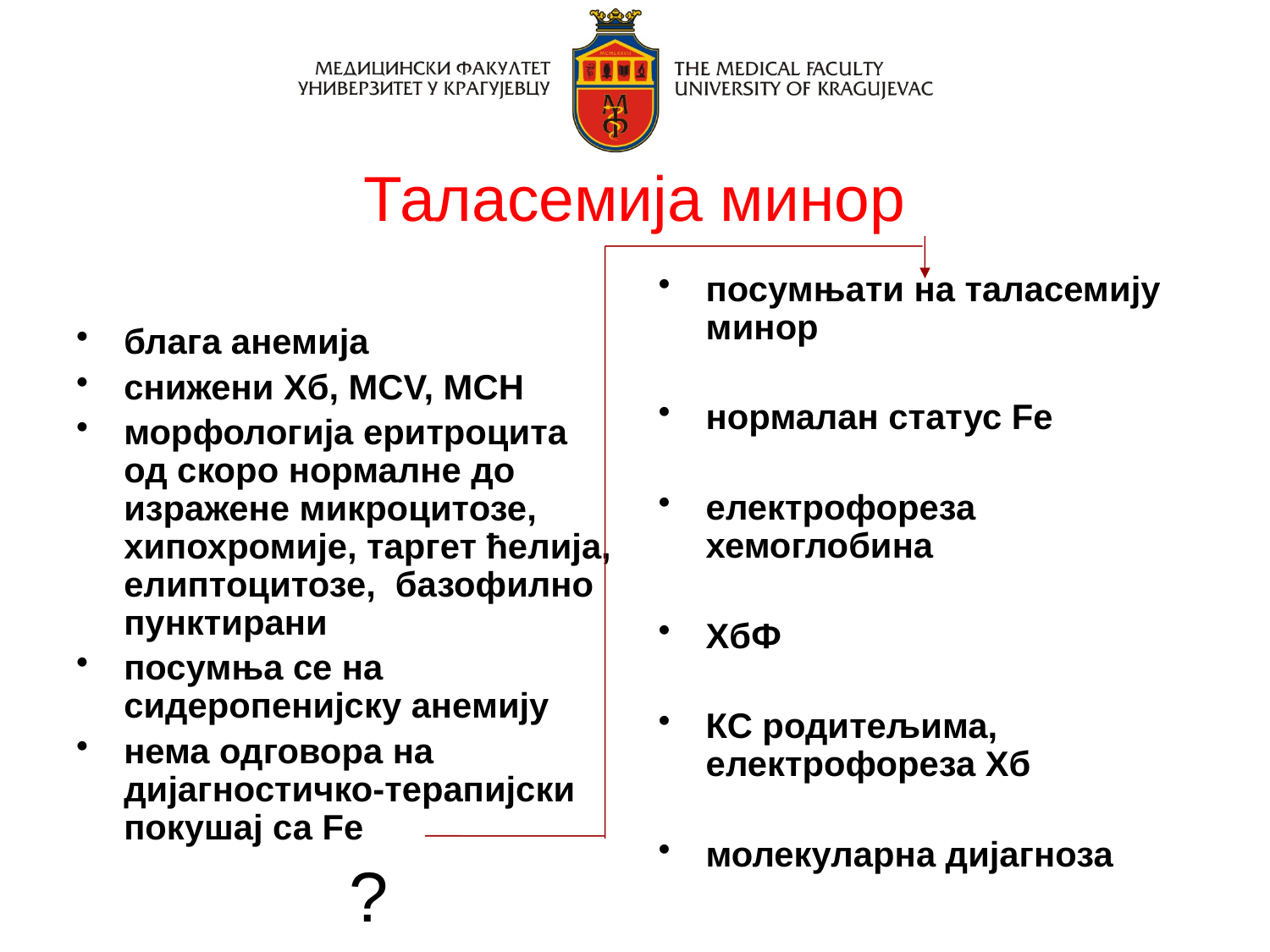

Таласемија минор

посумњати на таласемију минор

нормалан статус Fe

електрофореза хемоглобина

ХбФ

КС родитељима, електрофореза Хб

молекуларна дијагноза
блага анемија
снижени Хб, MCV, МСH
морфологија еритроцита од скоро нормалне до изражене микроцитозе, хипохромије, таргет ћелија, елиптоцитозе,  базофилно пунктирани
посумња се на сидеропенијску анемију
нема одговора на дијагностичко-терапијски покушај са Fe
                            ?